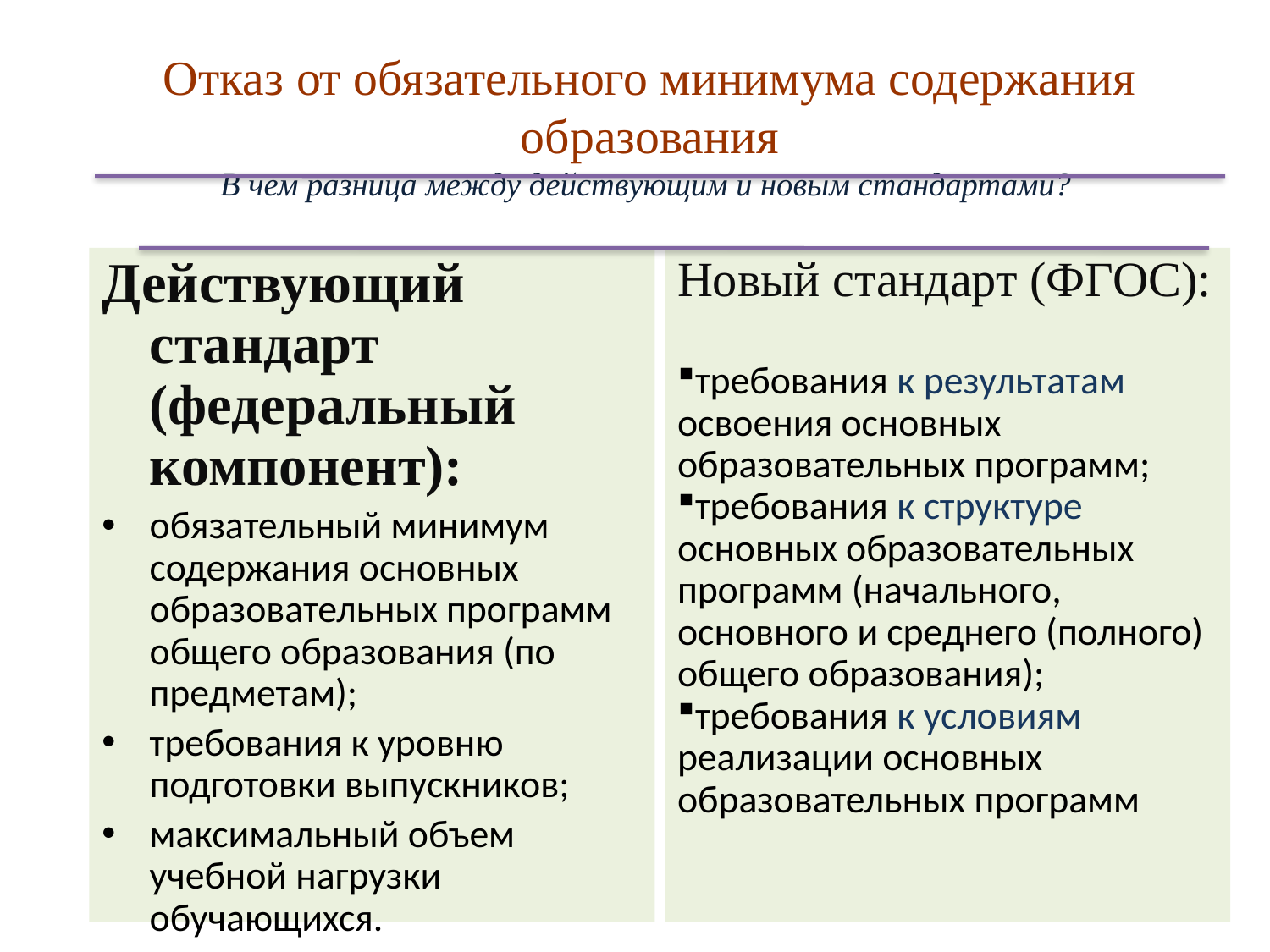

# Отказ от обязательного минимума содержания образования В чем разница между действующим и новым стандартами?

Действующий стандарт (федеральный компонент):
обязательный минимум содержания основных образовательных программ общего образования (по предметам);
требования к уровню подготовки выпускников;
максимальный объем учебной нагрузки обучающихся.

Новый стандарт (ФГОС):

требования к результатам освоения основных образовательных программ;
требования к структуре основных образовательных программ (начального, основного и среднего (полного) общего образования);
требования к условиям реализации основных образовательных программ